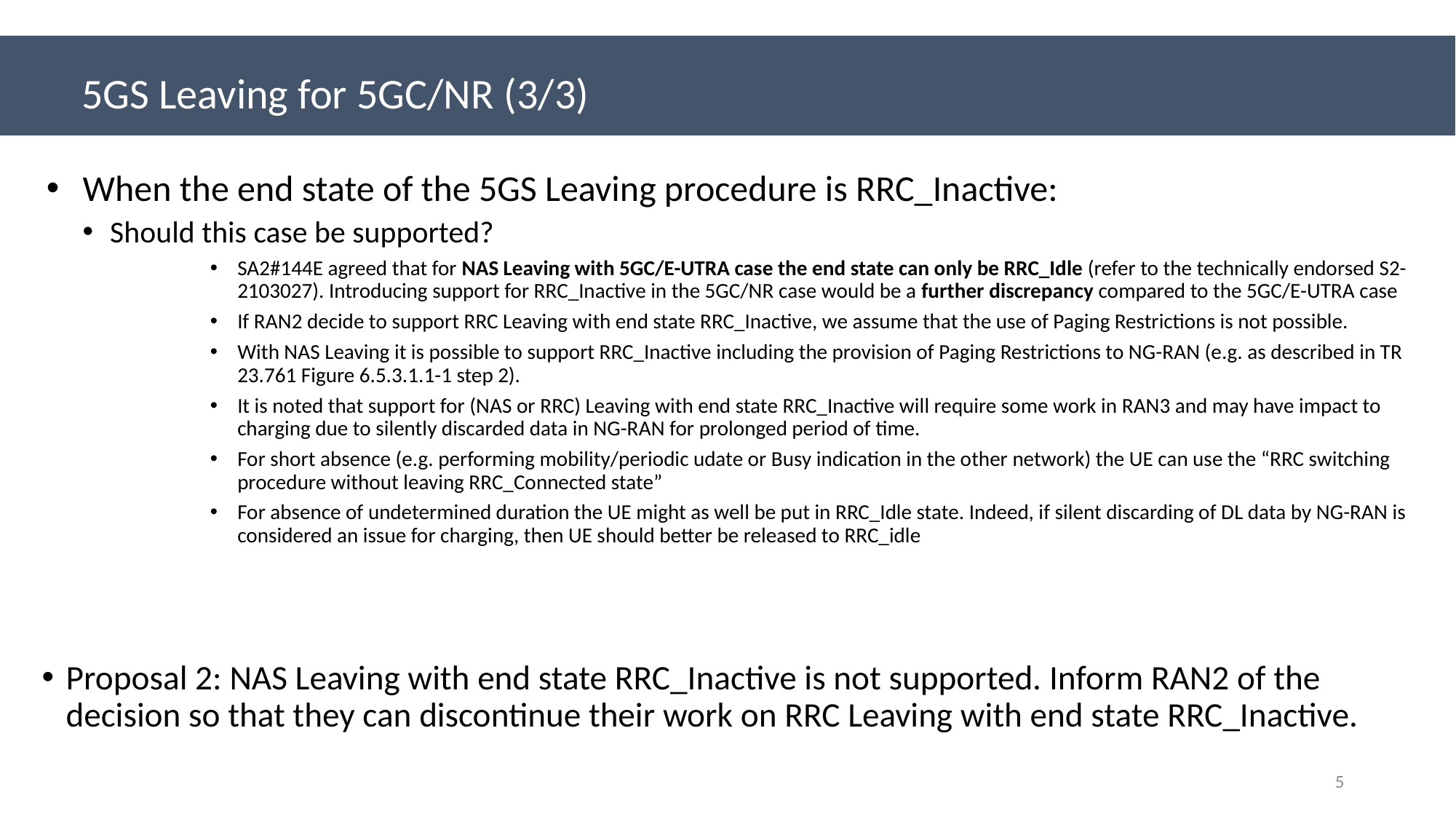

# 5GS Leaving for 5GC/NR (3/3)
When the end state of the 5GS Leaving procedure is RRC_Inactive:
Should this case be supported?
SA2#144E agreed that for NAS Leaving with 5GC/E-UTRA case the end state can only be RRC_Idle (refer to the technically endorsed S2-2103027). Introducing support for RRC_Inactive in the 5GC/NR case would be a further discrepancy compared to the 5GC/E-UTRA case
If RAN2 decide to support RRC Leaving with end state RRC_Inactive, we assume that the use of Paging Restrictions is not possible.
With NAS Leaving it is possible to support RRC_Inactive including the provision of Paging Restrictions to NG-RAN (e.g. as described in TR 23.761 Figure 6.5.3.1.1-1 step 2).
It is noted that support for (NAS or RRC) Leaving with end state RRC_Inactive will require some work in RAN3 and may have impact to charging due to silently discarded data in NG-RAN for prolonged period of time.
For short absence (e.g. performing mobility/periodic udate or Busy indication in the other network) the UE can use the “RRC switching procedure without leaving RRC_Connected state”
For absence of undetermined duration the UE might as well be put in RRC_Idle state. Indeed, if silent discarding of DL data by NG-RAN is considered an issue for charging, then UE should better be released to RRC_idle
Proposal 2: NAS Leaving with end state RRC_Inactive is not supported. Inform RAN2 of the decision so that they can discontinue their work on RRC Leaving with end state RRC_Inactive.
5